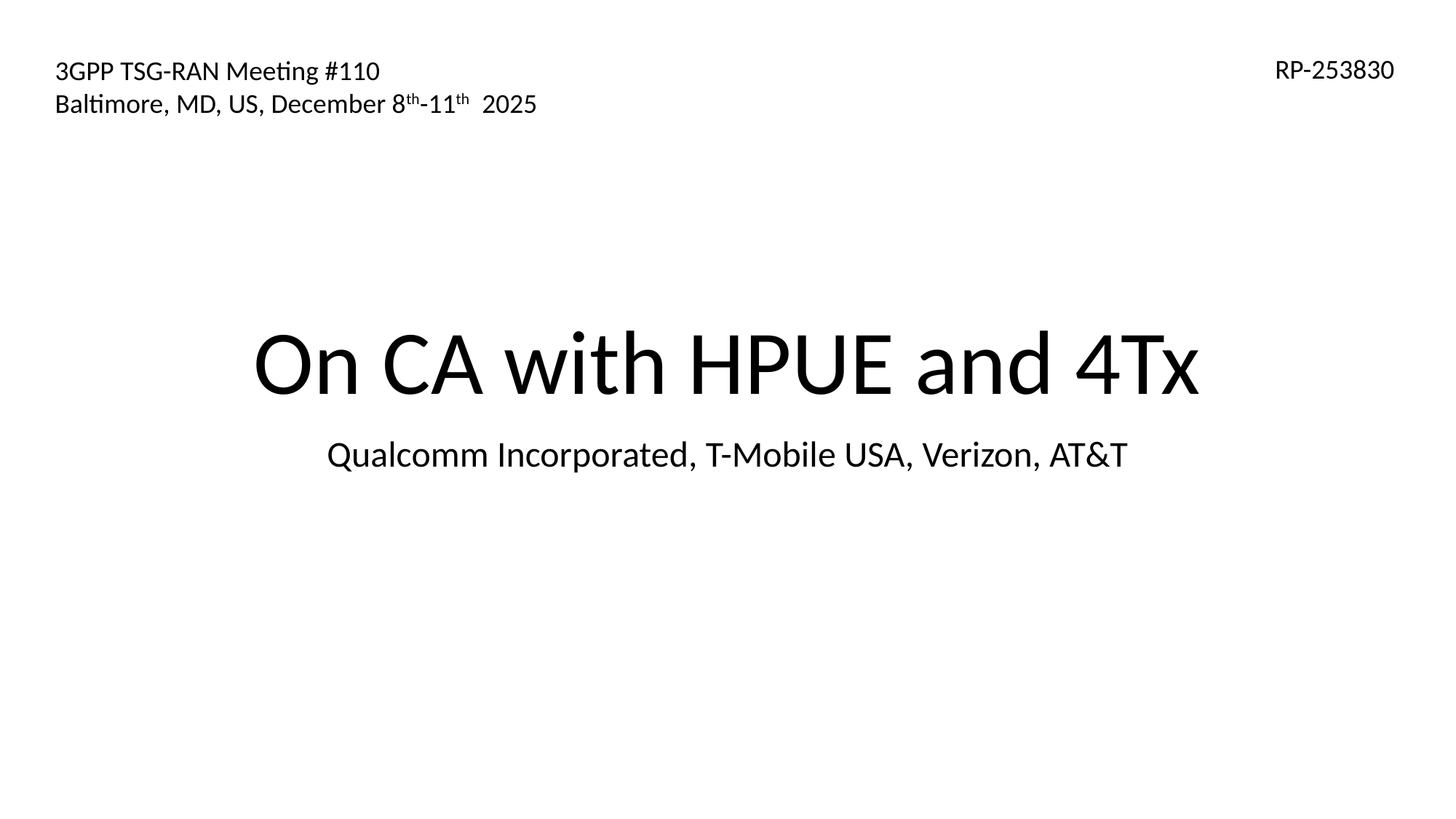

RP-253830
3GPP TSG-RAN Meeting #110
Baltimore, MD, US, December 8th-11th  2025
# On CA with HPUE and 4Tx
Qualcomm Incorporated, T-Mobile USA, Verizon, AT&T